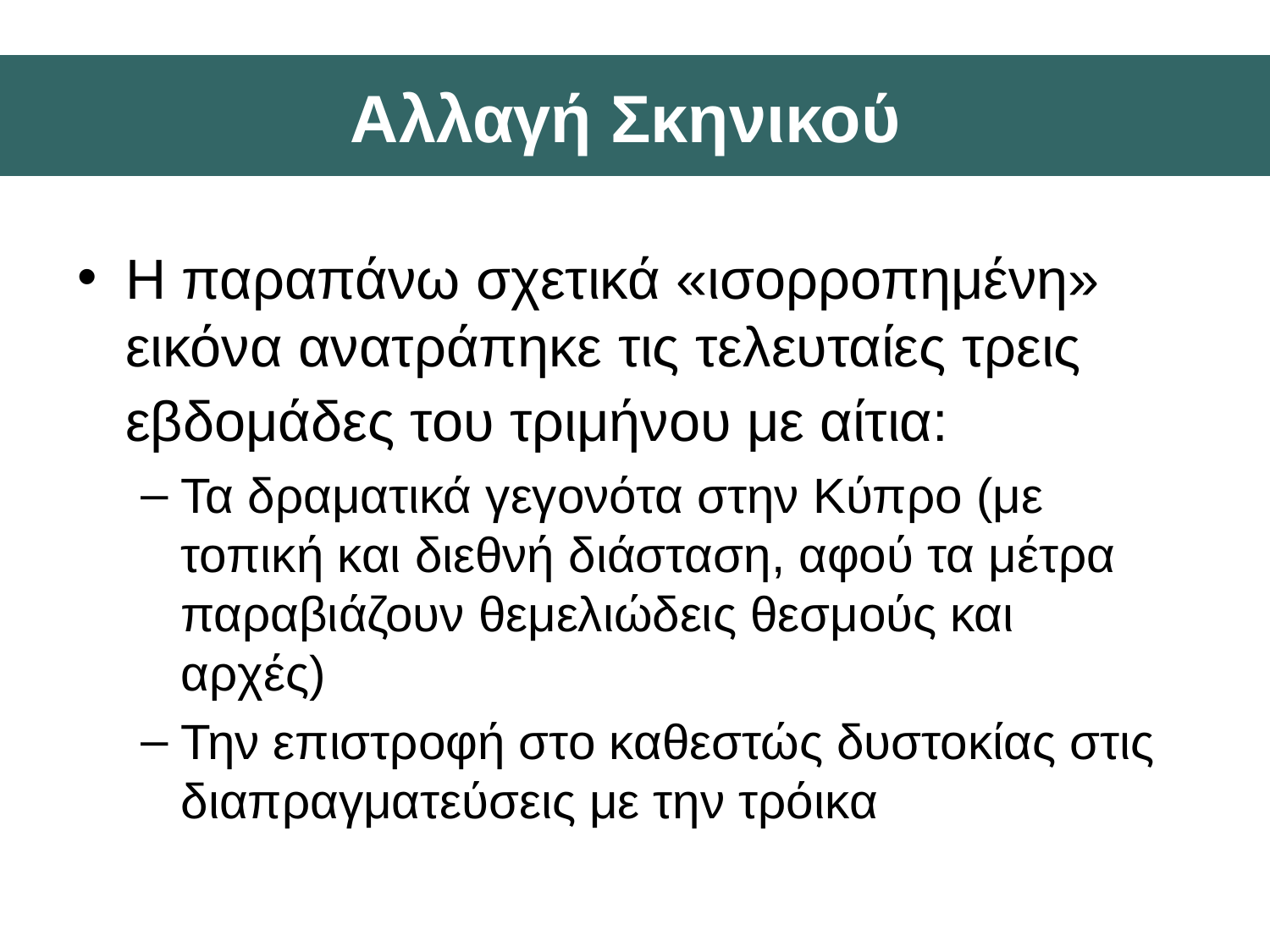

# Αλλαγή Σκηνικού
Η παραπάνω σχετικά «ισορροπημένη» εικόνα ανατράπηκε τις τελευταίες τρεις εβδομάδες του τριμήνου με αίτια:
Τα δραματικά γεγονότα στην Κύπρο (με τοπική και διεθνή διάσταση, αφού τα μέτρα παραβιάζουν θεμελιώδεις θεσμούς και αρχές)
Την επιστροφή στο καθεστώς δυστοκίας στις διαπραγματεύσεις με την τρόικα